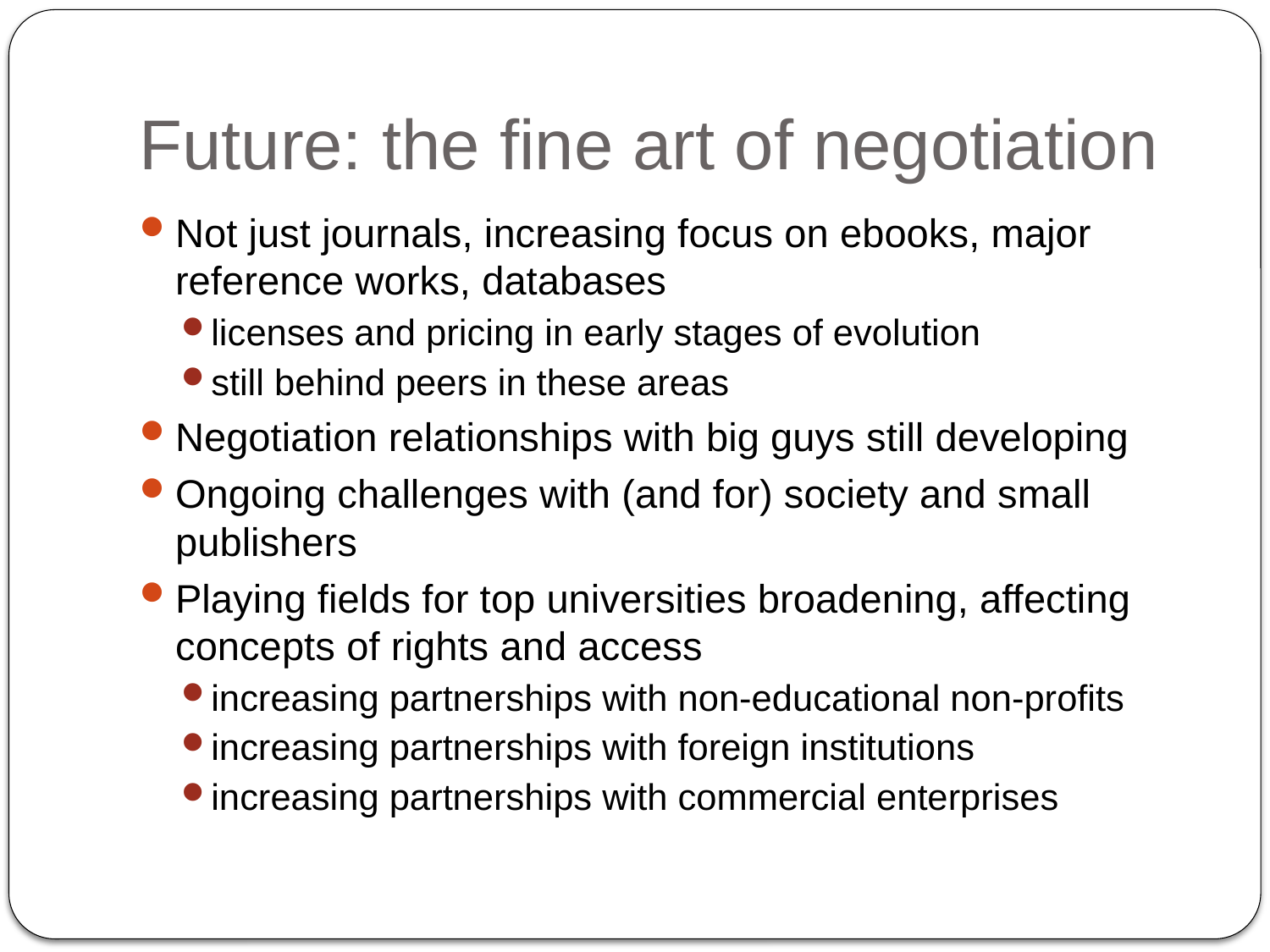

# Future: the fine art of negotiation
Not just journals, increasing focus on ebooks, major reference works, databases
licenses and pricing in early stages of evolution
still behind peers in these areas
Negotiation relationships with big guys still developing
Ongoing challenges with (and for) society and small publishers
Playing fields for top universities broadening, affecting concepts of rights and access
increasing partnerships with non-educational non-profits
increasing partnerships with foreign institutions
increasing partnerships with commercial enterprises